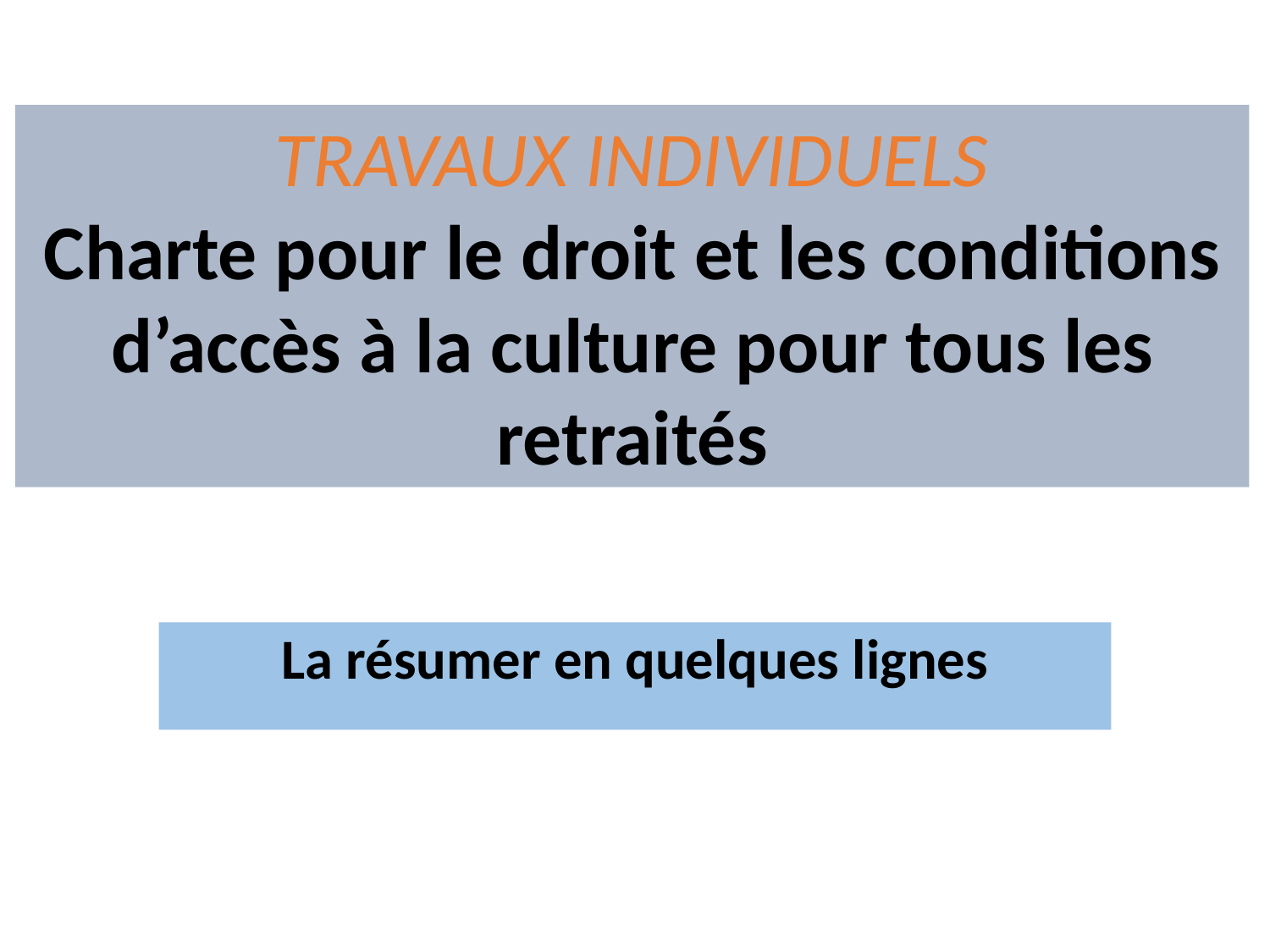

# TRAVAUX INDIVIDUELS Charte pour le droit et les conditions d’accès à la culture pour tous les retraités
La résumer en quelques lignes